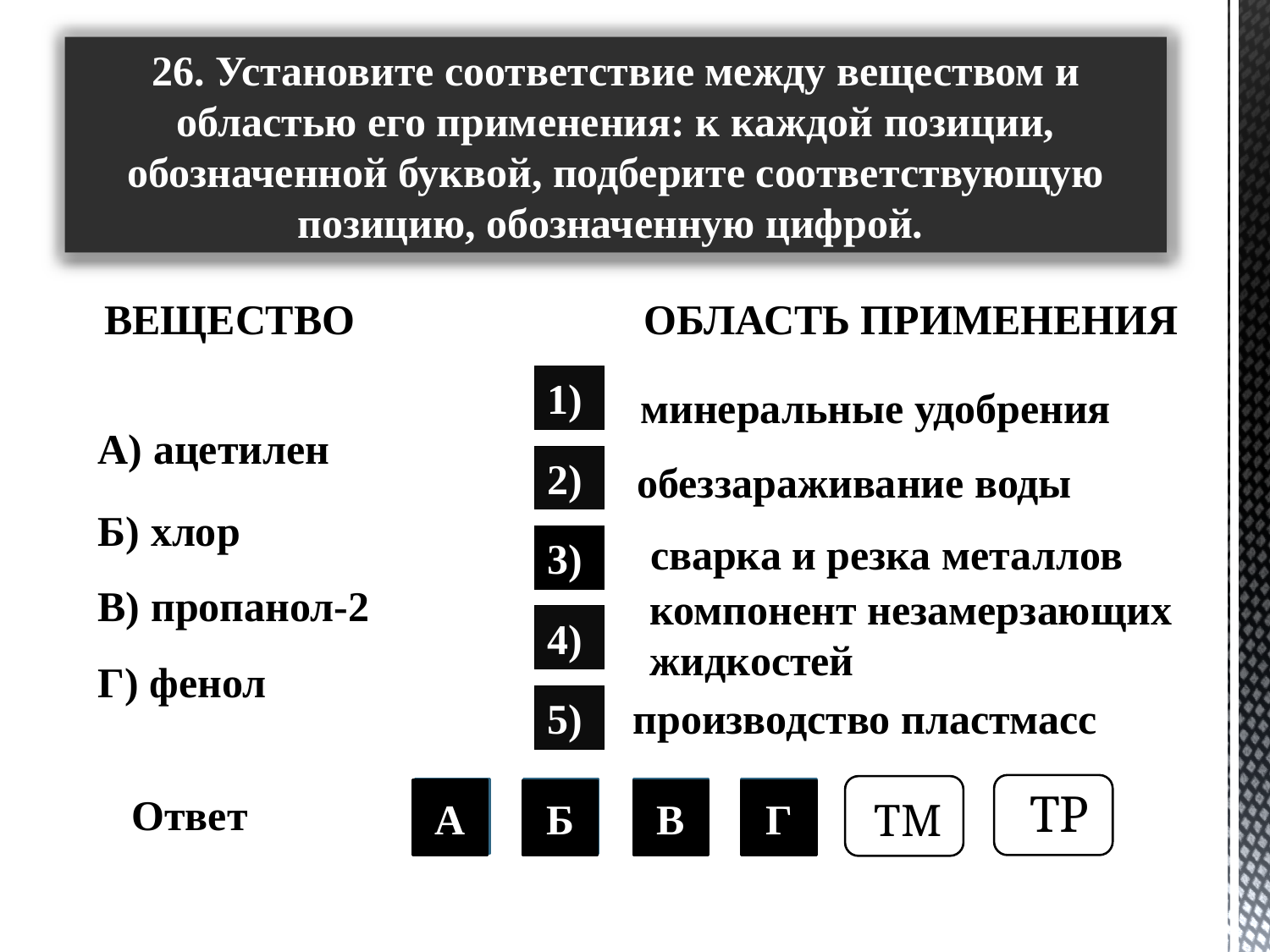

26. Установите соответствие между веществом и областью его применения: к каждой позиции, обозначенной буквой, подберите соответствующую позицию, обозначенную цифрой.
     ВЕЩЕСТВО	                    ОБЛАСТЬ ПРИМЕНЕНИЯ
1)
минеральные удобрения
А) ацетилен

Б) хлор
В) пропанол-2
Г) фенол
2)
обеззараживание воды
сварка и резка металлов
3)
компонент незамерзающих
жидкостей
4)
5)
производство пластмасс
ТР
ТМ
2
4
3
5
А
Б
В
Г
   Ответ